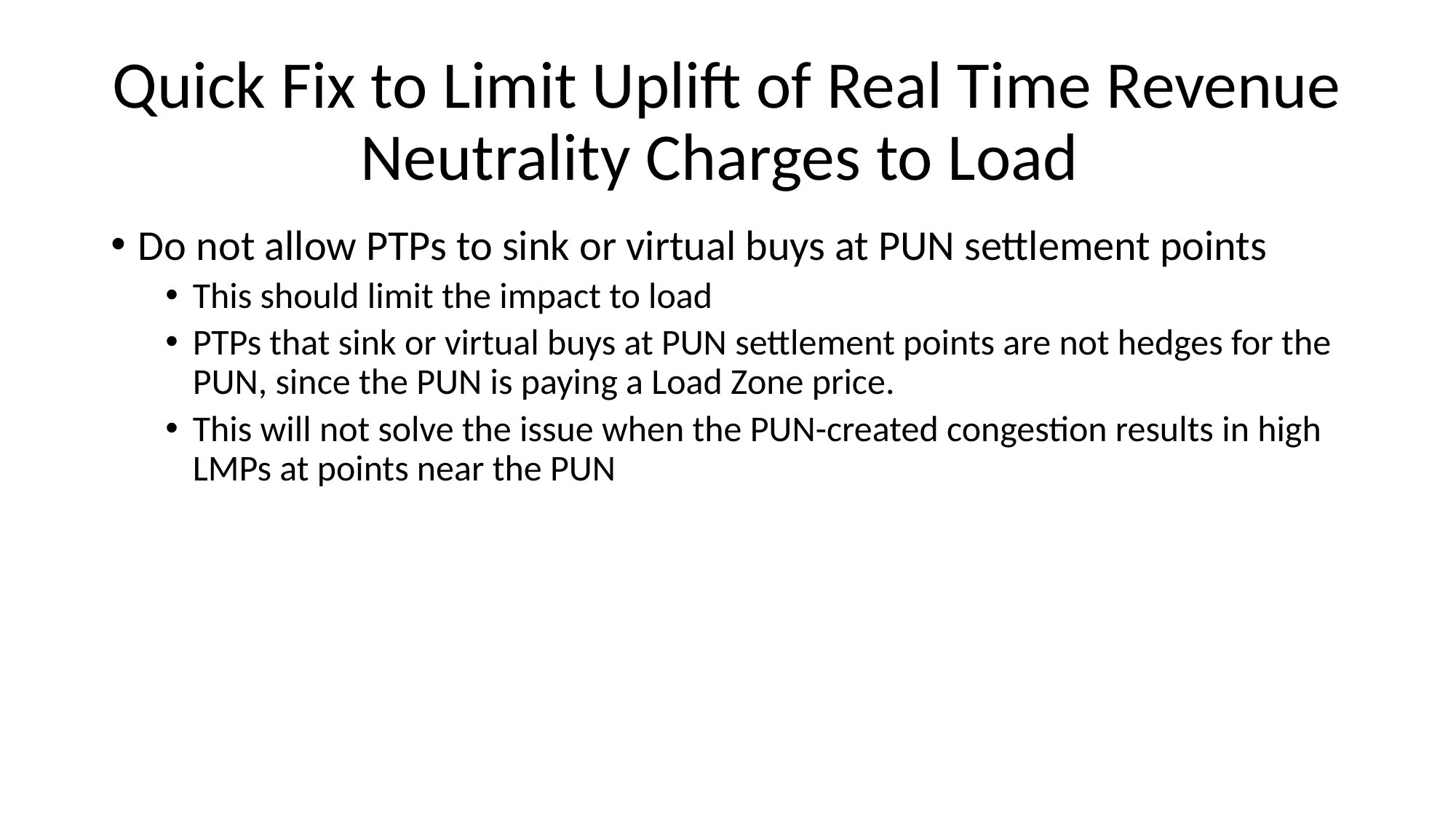

# Quick Fix to Limit Uplift of Real Time Revenue Neutrality Charges to Load
Do not allow PTPs to sink or virtual buys at PUN settlement points
This should limit the impact to load
PTPs that sink or virtual buys at PUN settlement points are not hedges for the PUN, since the PUN is paying a Load Zone price.
This will not solve the issue when the PUN-created congestion results in high LMPs at points near the PUN